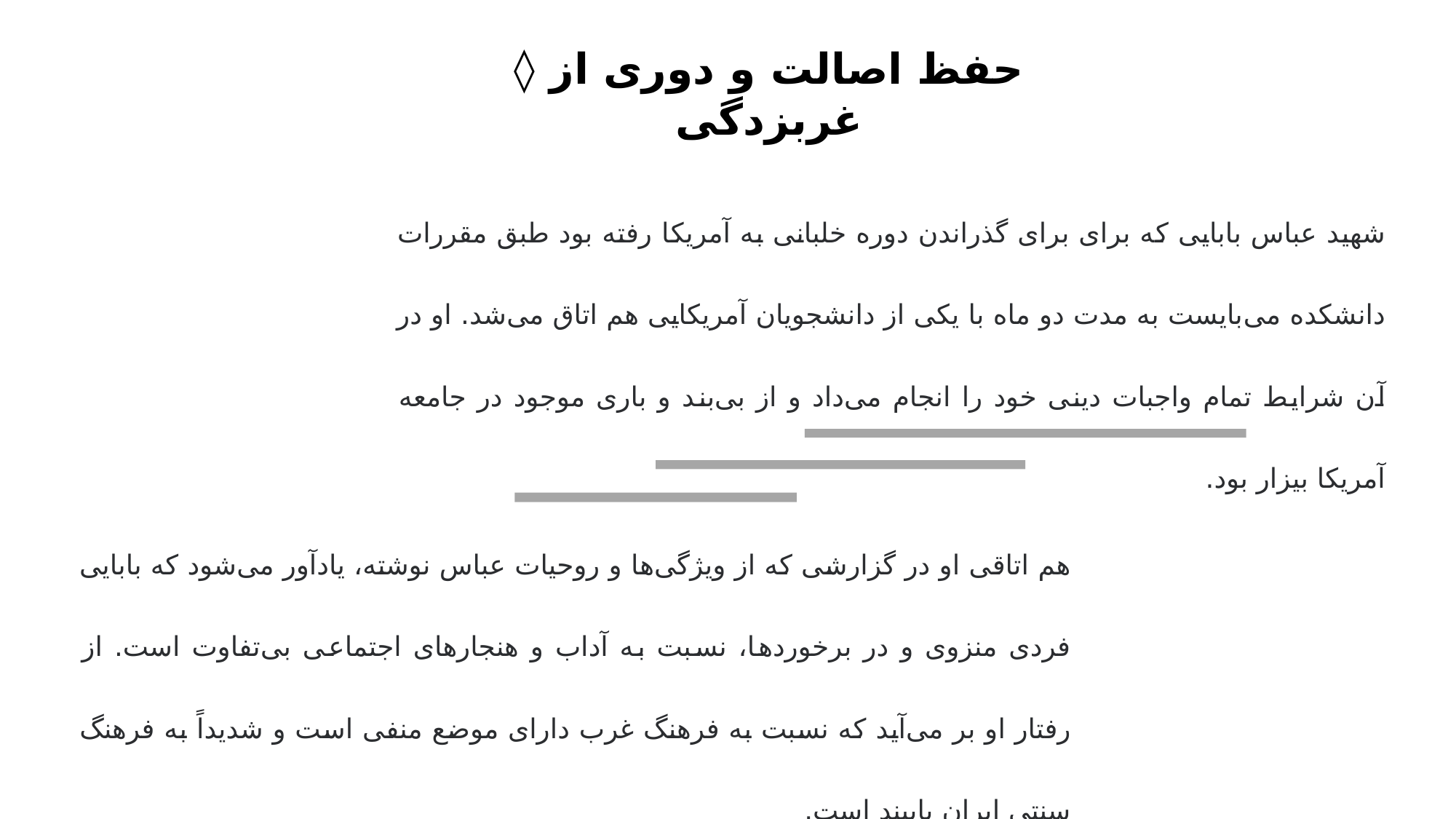

◊ حفظ اصالت و دوری از غربزدگی
شهید عباس بابایی که برای برای گذراندن دوره خلبانی به آمریکا رفته بود طبق مقررات دانشکده می‌بایست به مدت دو ماه با یکی از دانشجویان آمریکایی هم اتاق می‌شد. او در آن شرایط تمام واجبات دینی خود را انجام می‌داد و از بی‌بند و باری موجود در جامعه آمریکا بیزار بود.

هم اتاقی او در گزارشی که از ویژگی‌ها و روحیات عباس نوشته، یادآور می‌شود که بابایی فردی منزوی و در برخوردها، نسبت به آداب و هنجارهای اجتماعی بی‌تفاوت است. از رفتار او بر می‌آید که نسبت به فرهنگ غرب دارای موضع منفی است و شدیداً به فرهنگ سنتی ایران پایبند است.